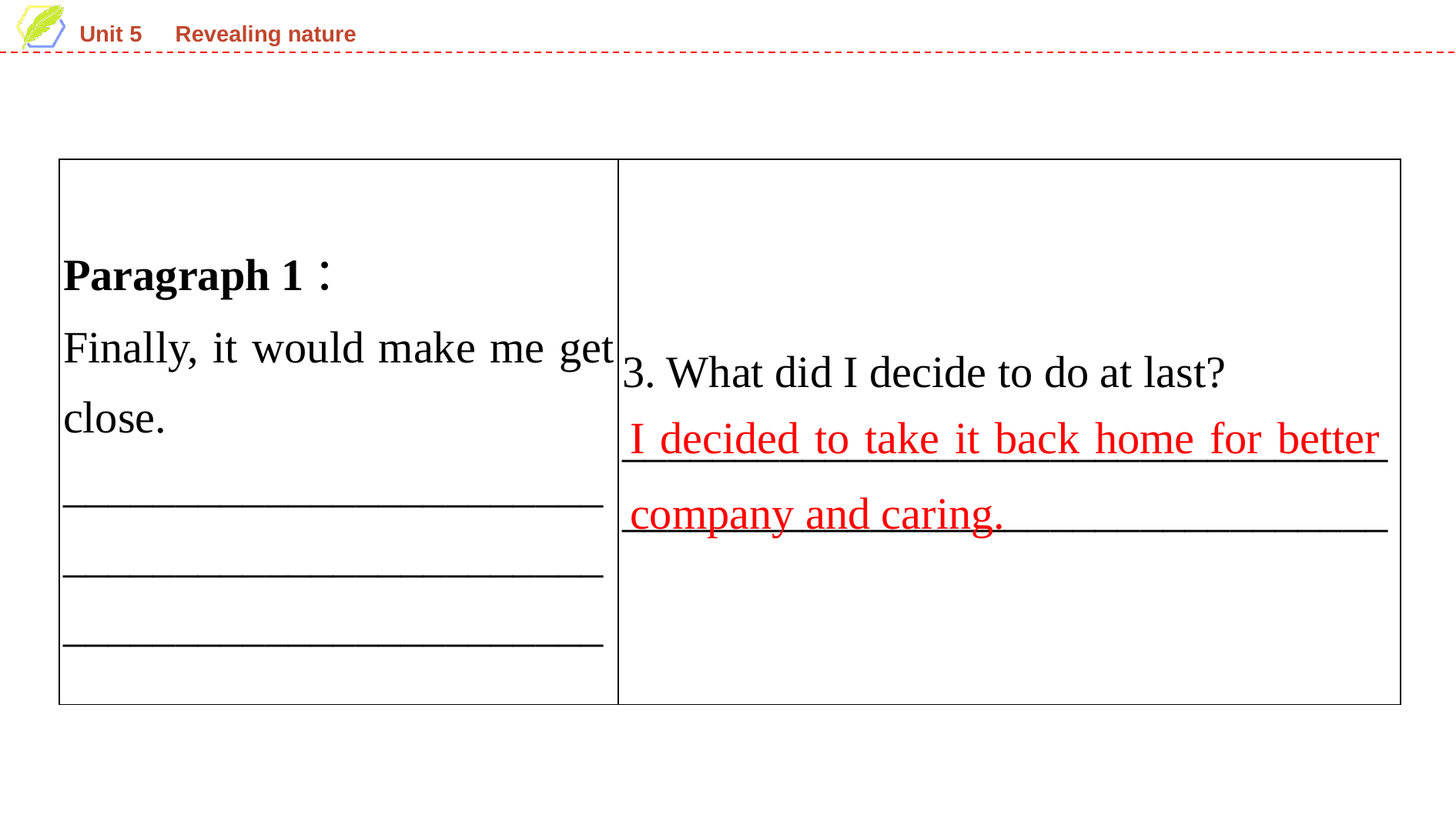

| Paragraph 1： Finally, it would make me get close. \_\_\_\_\_\_\_\_\_\_\_\_\_\_\_\_\_\_\_\_\_\_\_\_ \_\_\_\_\_\_\_\_\_\_\_\_\_\_\_\_\_\_\_\_\_\_\_\_\_\_\_\_\_\_\_\_\_\_\_\_\_\_\_\_\_\_\_\_\_\_\_\_ | 3. What did I decide to do at last? \_\_\_\_\_\_\_\_\_\_\_\_\_\_\_\_\_\_\_\_\_\_\_\_\_\_\_\_\_\_\_\_\_\_\_\_\_\_\_\_\_\_\_\_\_\_\_\_\_\_\_\_\_\_\_\_\_\_\_\_\_\_\_\_\_\_\_\_ |
| --- | --- |
I decided to take it back home for better company and caring.